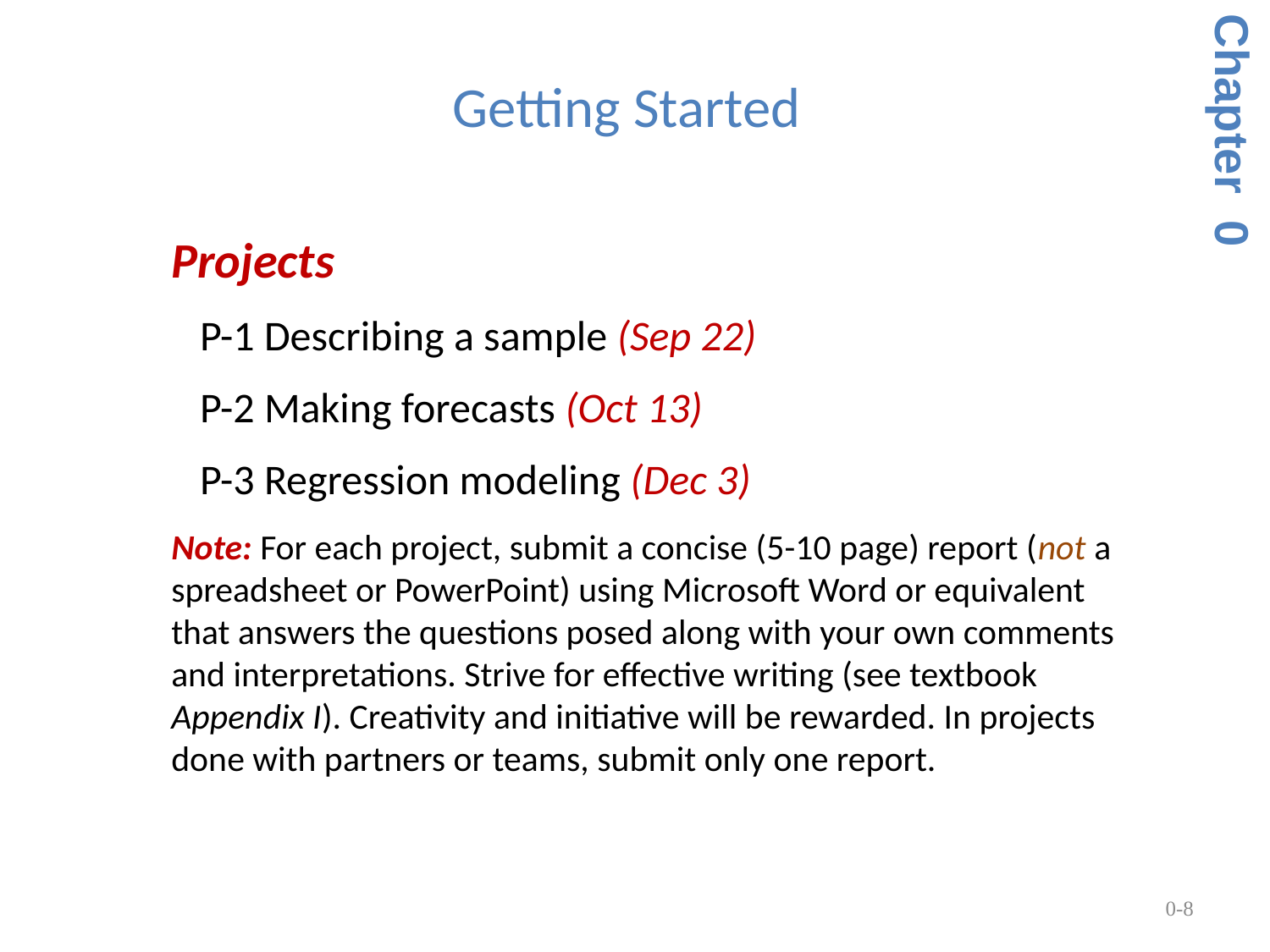

# Getting Started
Chapter  0
Projects
   P-1 Describing a sample (Sep 22)
   P-2 Making forecasts (Oct 13)
   P-3 Regression modeling (Dec 3)
Note: For each project, submit a concise (5-10 page) report (not a spreadsheet or PowerPoint) using Microsoft Word or equivalent that answers the questions posed along with your own comments and interpretations. Strive for effective writing (see textbook Appendix I). Creativity and initiative will be rewarded. In projects done with partners or teams, submit only one report.
0-8